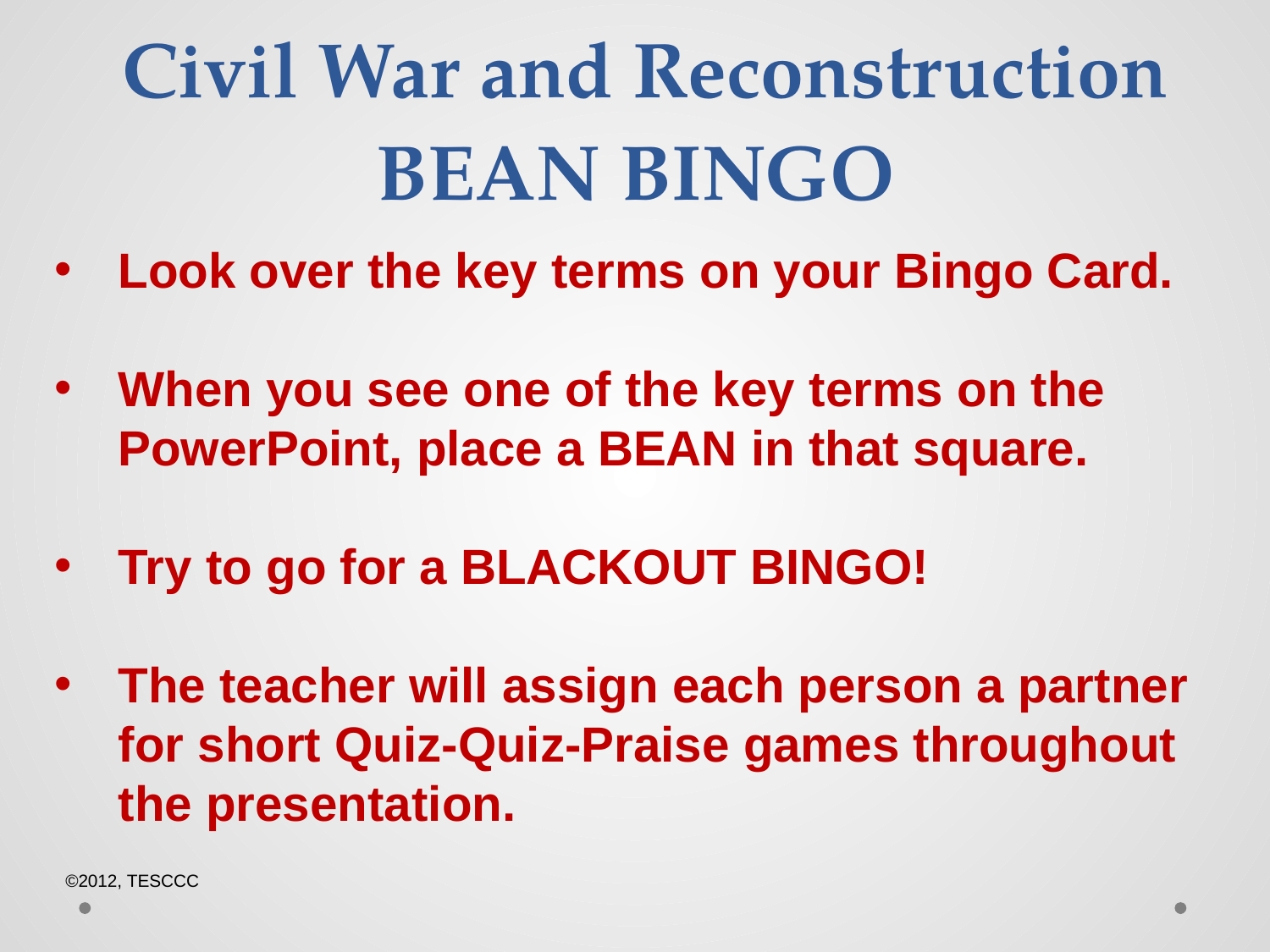

# Civil War and Reconstruction BEAN BINGO
Look over the key terms on your Bingo Card.

When you see one of the key terms on the PowerPoint, place a BEAN in that square.

Try to go for a BLACKOUT BINGO!

The teacher will assign each person a partner for short Quiz-Quiz-Praise games throughout the presentation.
©2012, TESCCC